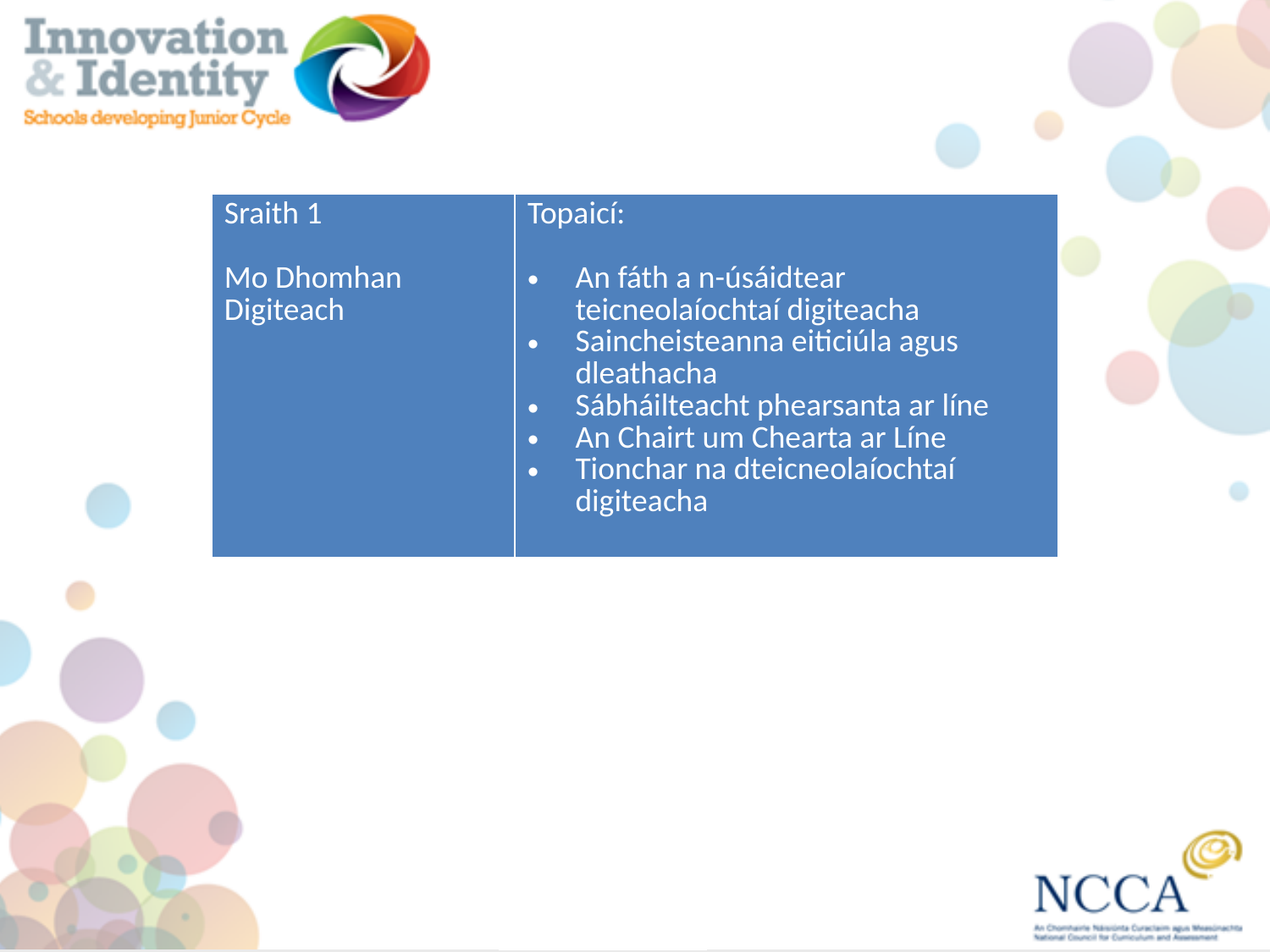

| Sraith 1 Mo Dhomhan Digiteach | Topaicí: An fáth a n-úsáidtear teicneolaíochtaí digiteacha Saincheisteanna eiticiúla agus dleathacha Sábháilteacht phearsanta ar líne An Chairt um Chearta ar Líne Tionchar na dteicneolaíochtaí digiteacha |
| --- | --- |